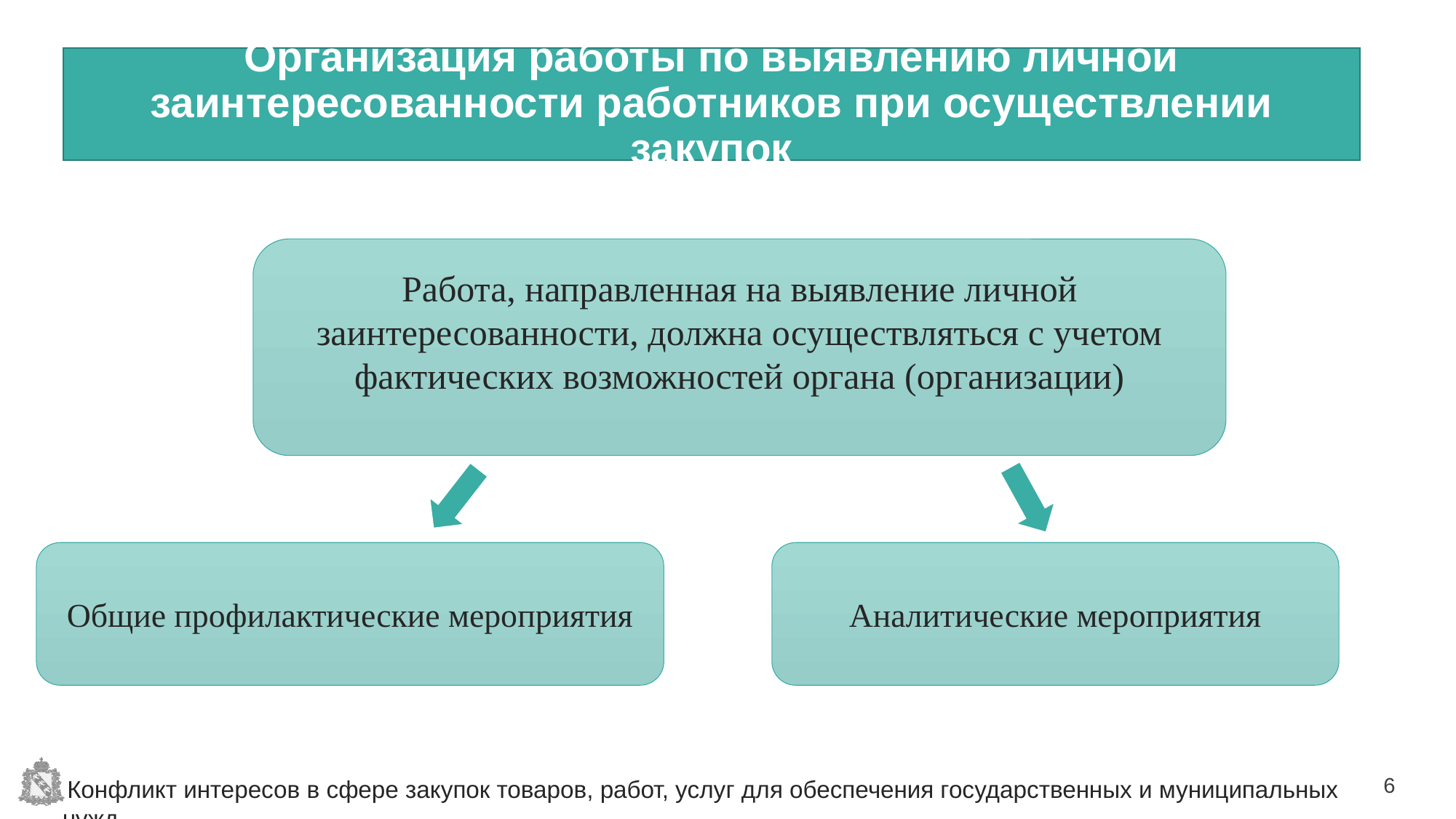

# Организация работы по выявлению личной заинтересованности работников при осуществлении закупок
Работа, направленная на выявление личной заинтересованности, должна осуществляться с учетом фактических возможностей органа (организации)

Общие профилактические мероприятия
Аналитические мероприятия